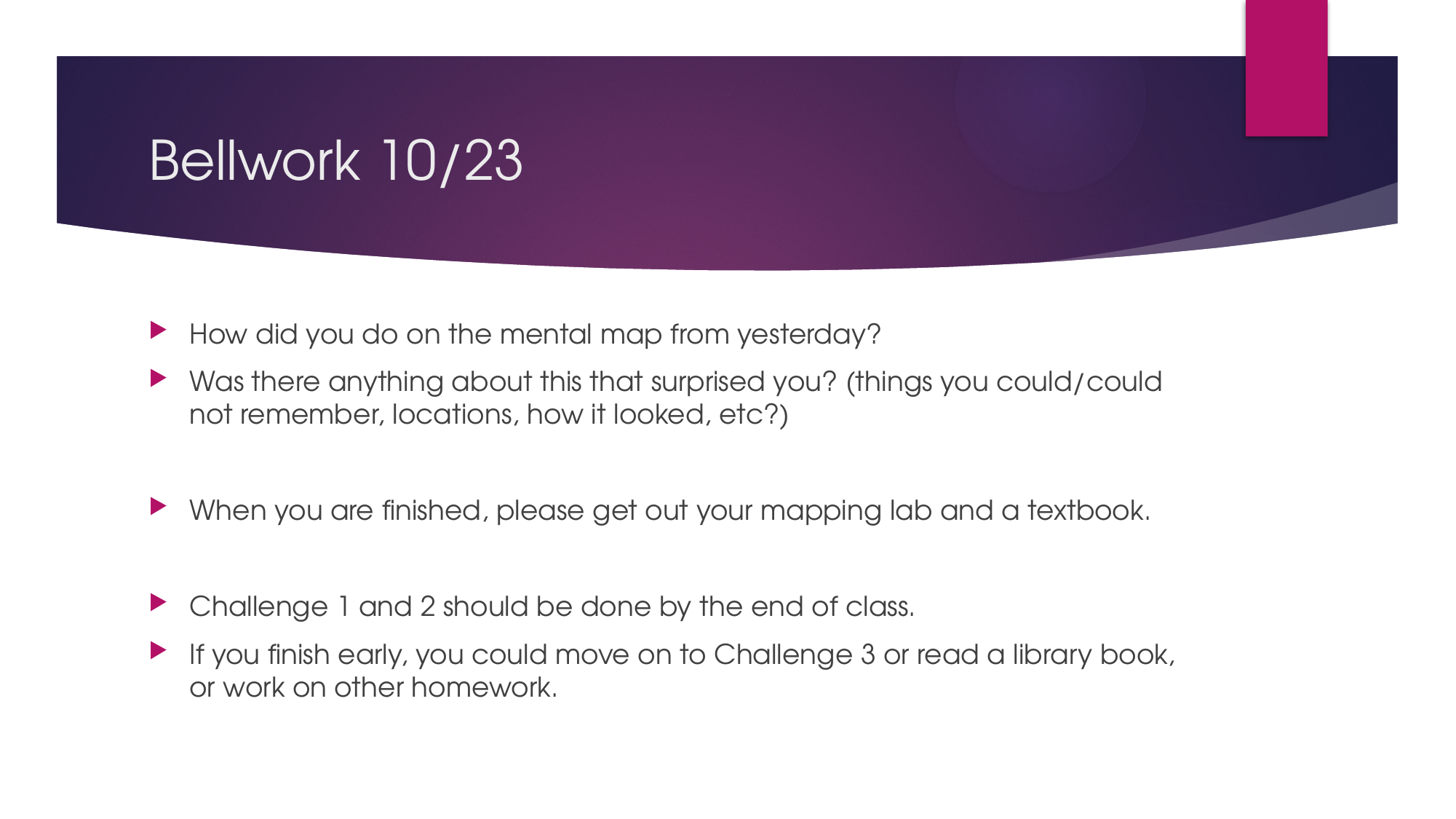

# Bellwork 10/23
How did you do on the mental map from yesterday?
Was there anything about this that surprised you? (things you could/could not remember, locations, how it looked, etc?)

When you are finished, please get out your mapping lab and a textbook.

Challenge 1 and 2 should be done by the end of class.
If you finish early, you could move on to Challenge 3 or read a library book, or work on other homework.